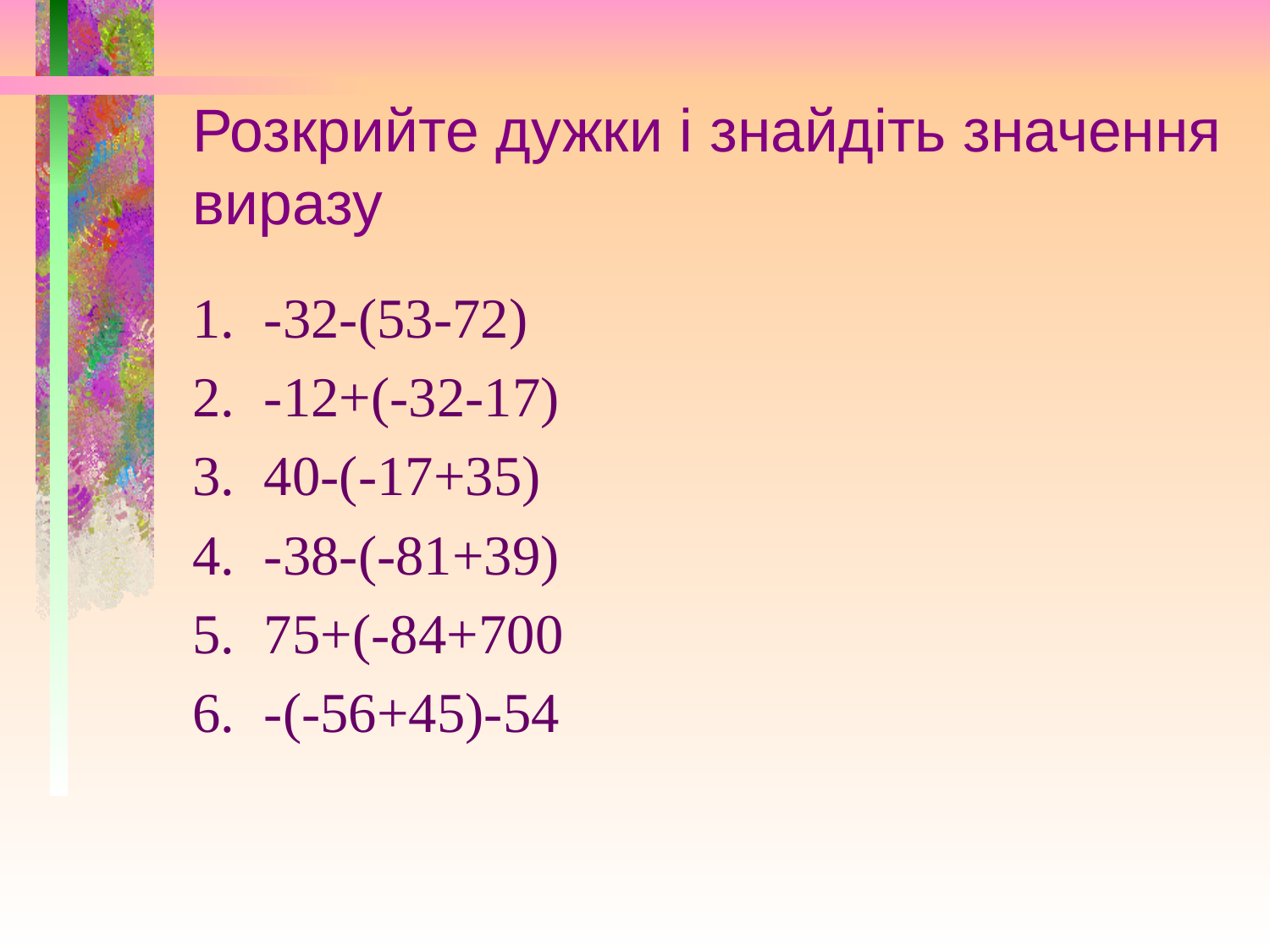

# Розкрийте дужки і знайдіть значення виразу
-32-(53-72)
-12+(-32-17)
40-(-17+35)
-38-(-81+39)
75+(-84+700
-(-56+45)-54